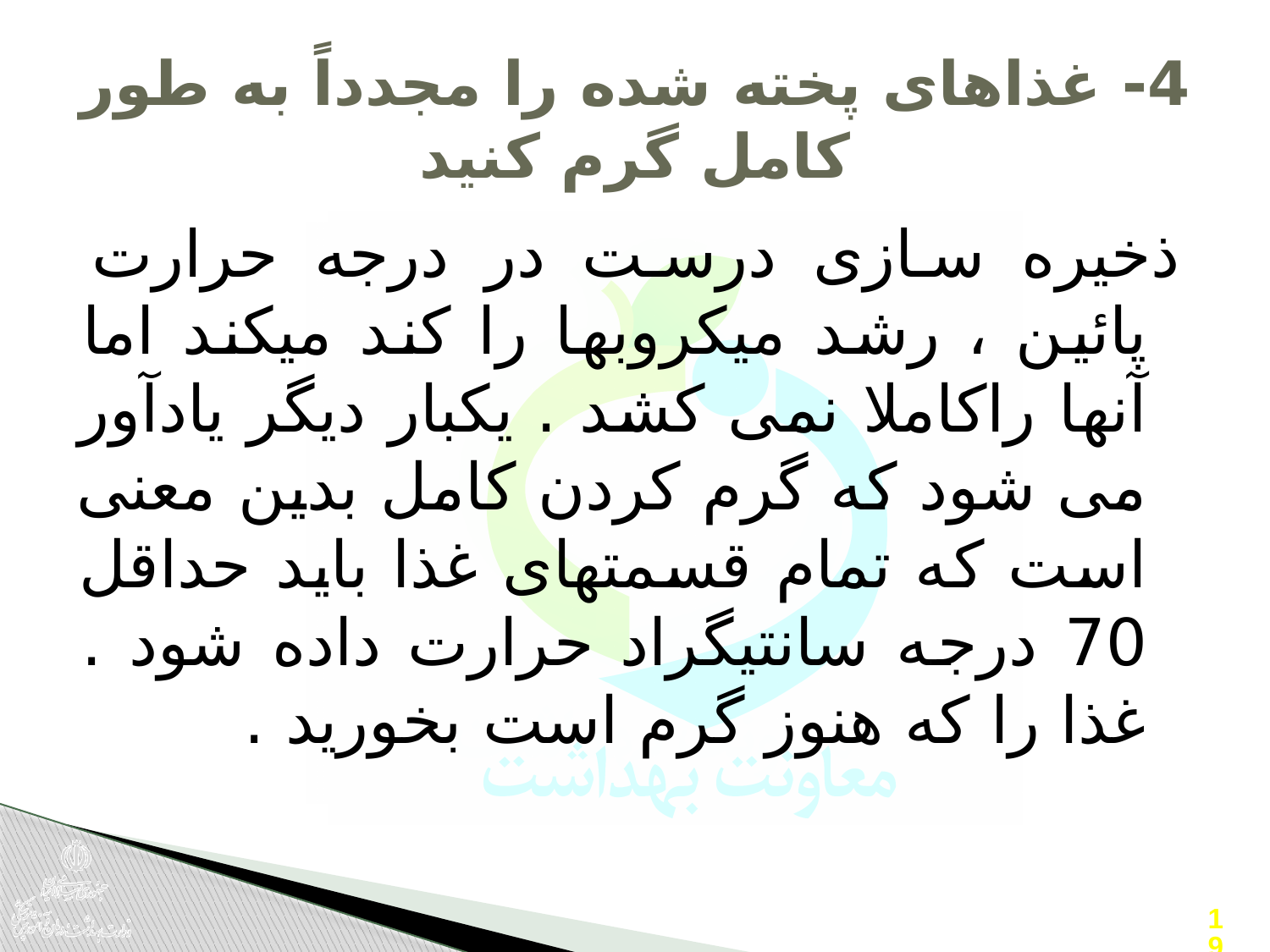

# 4- غذاهای پخته شده را مجدداً به طور کامل گرم کنید
ذخیره سازی درست در درجه حرارت پائین ، رشد میکروبها را کند میکند اما آنها راکاملا نمی کشد . یکبار دیگر یادآور می شود که گرم کردن کامل بدین معنی است که تمام قسمتهای غذا باید حداقل 70 درجه سانتیگراد حرارت داده شود . غذا را که هنوز گرم است بخورید .
19